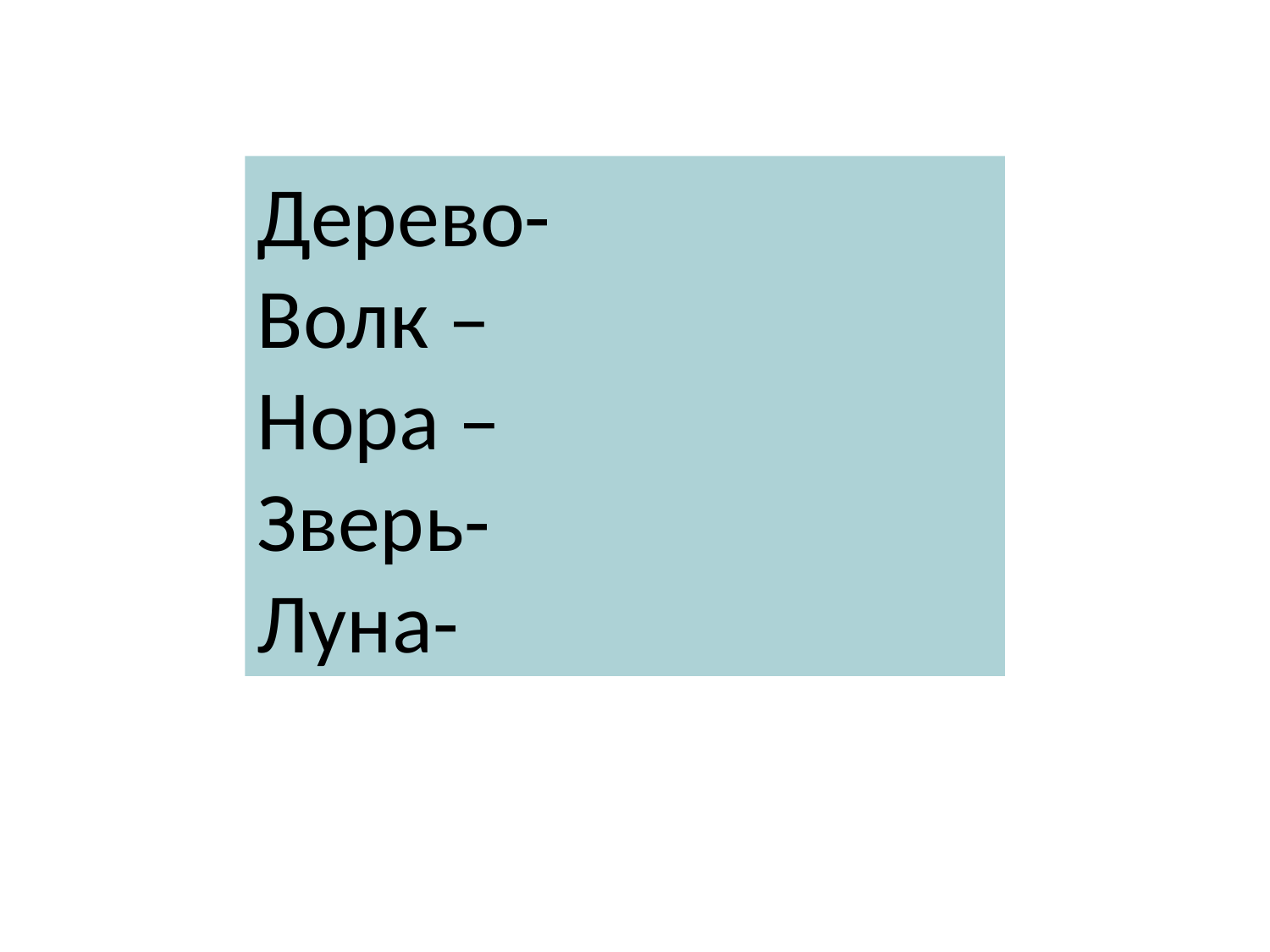

Дерево-
Волк –
Нора –
Зверь-
Луна-